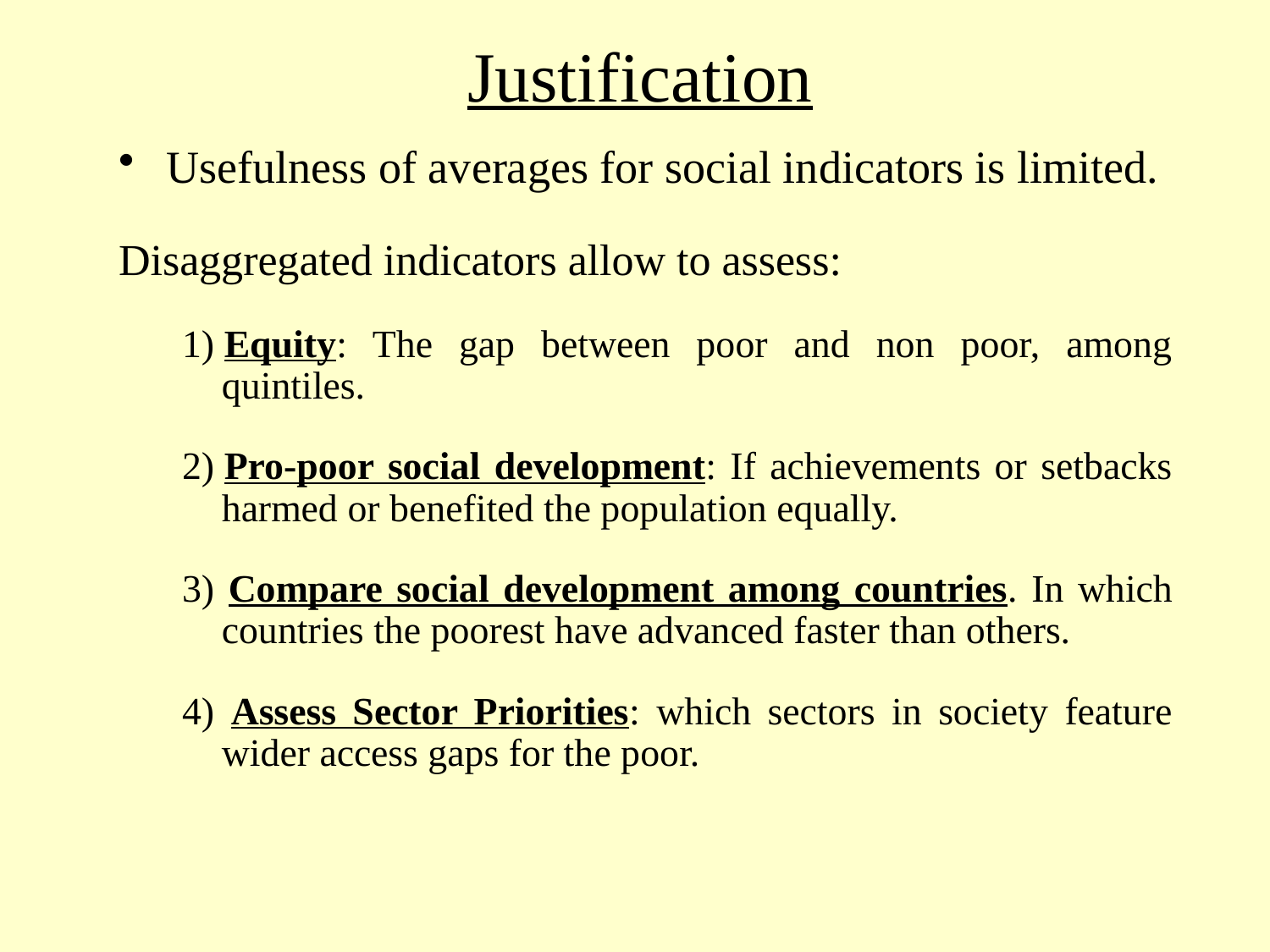

# Justification
Usefulness of averages for social indicators is limited.
Disaggregated indicators allow to assess:
1) Equity: The gap between poor and non poor, among quintiles.
2) Pro-poor social development: If achievements or setbacks harmed or benefited the population equally.
3) Compare social development among countries. In which countries the poorest have advanced faster than others.
4) Assess Sector Priorities: which sectors in society feature wider access gaps for the poor.